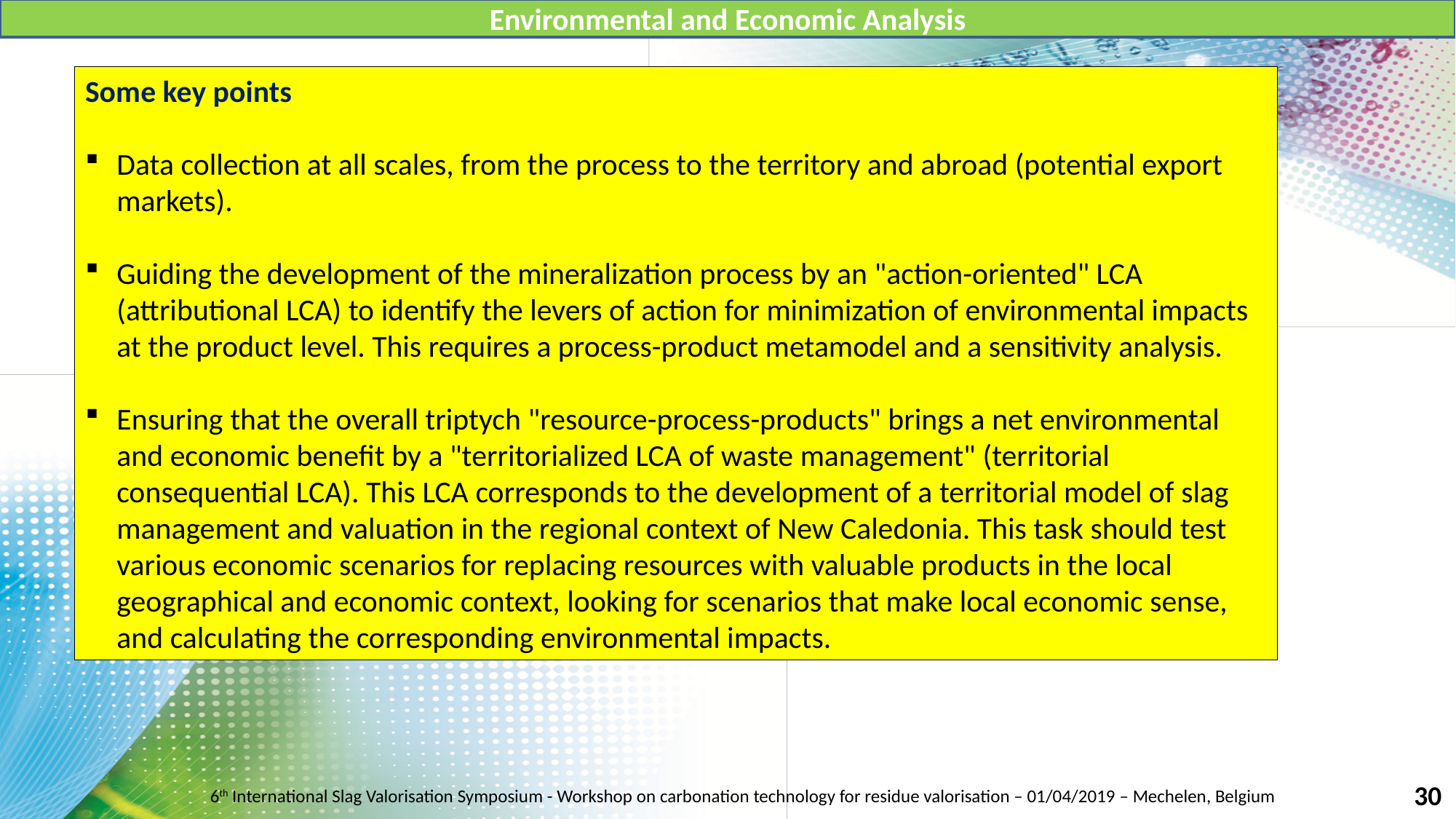

Environmental and Economic Analysis
Some key points

Data collection at all scales, from the process to the territory and abroad (potential export markets).

Guiding the development of the mineralization process by an "action-oriented" LCA (attributional LCA) to identify the levers of action for minimization of environmental impacts at the product level. This requires a process-product metamodel and a sensitivity analysis.

Ensuring that the overall triptych "resource-process-products" brings a net environmental and economic benefit by a "territorialized LCA of waste management" (territorial consequential LCA). This LCA corresponds to the development of a territorial model of slag management and valuation in the regional context of New Caledonia. This task should test various economic scenarios for replacing resources with valuable products in the local geographical and economic context, looking for scenarios that make local economic sense, and calculating the corresponding environmental impacts.
30